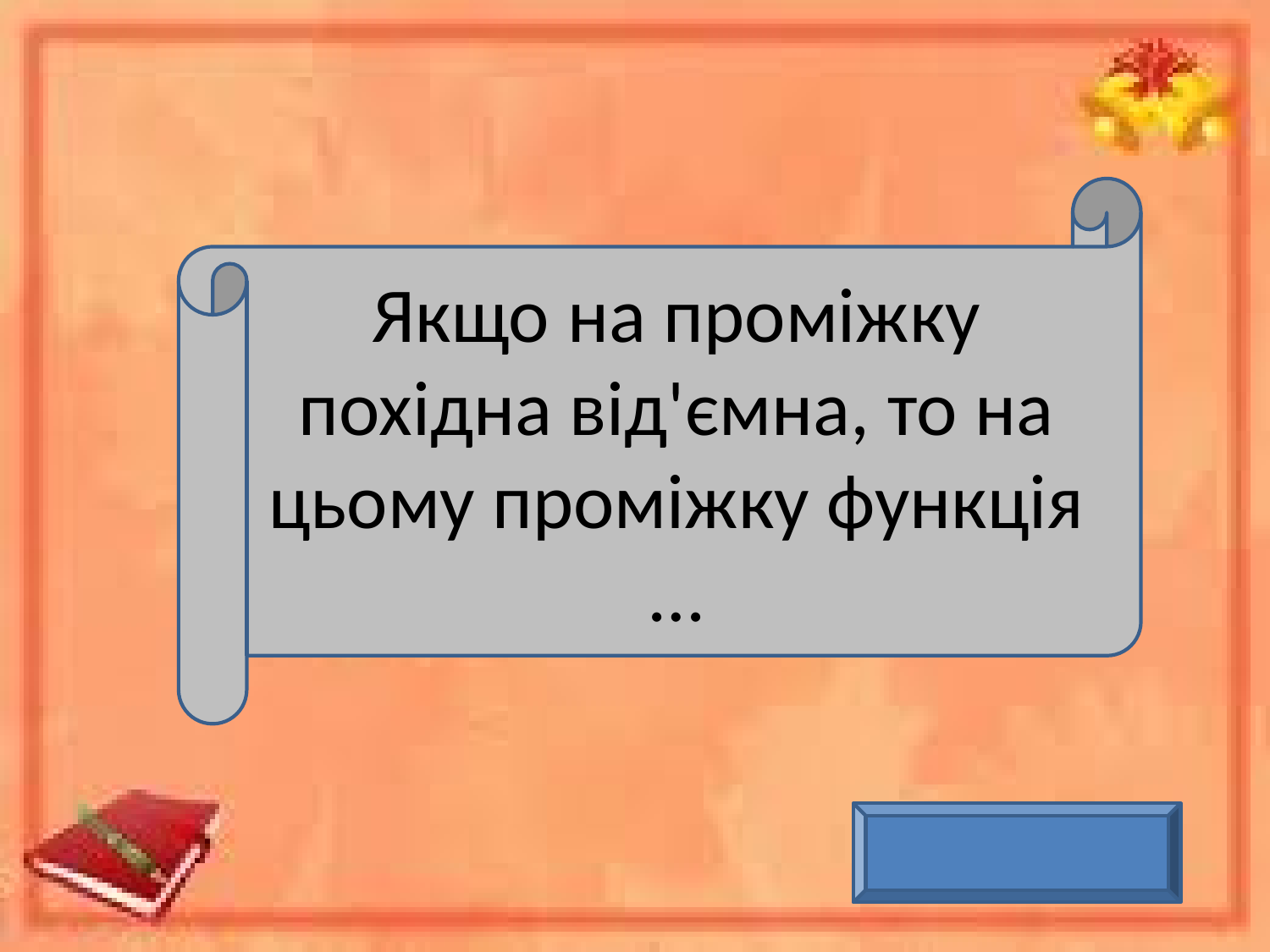

Якщо на проміжку похідна від'ємна, то на цьому проміжку функція …